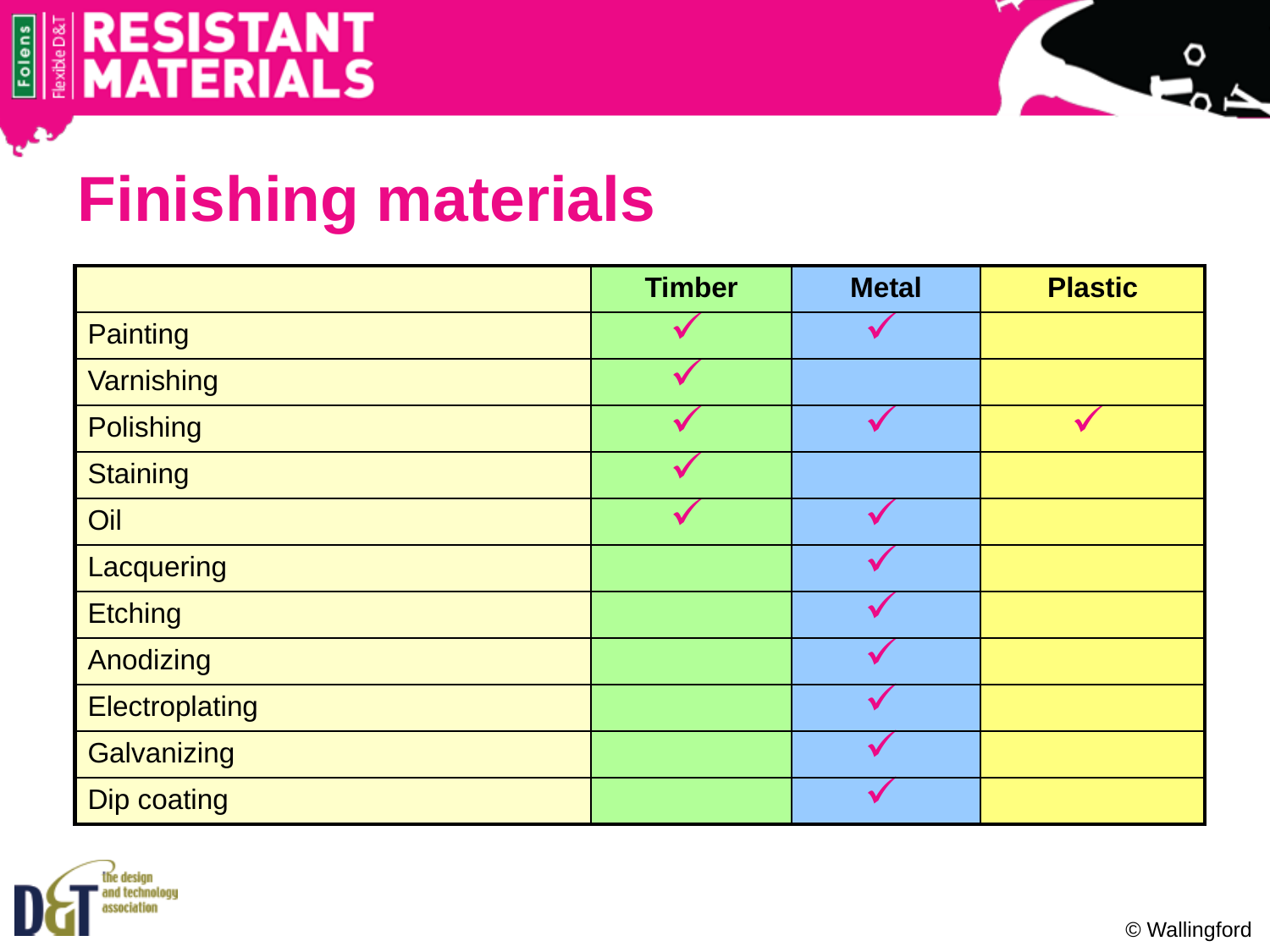

Finishing materials
|  | Timber | Metal | Plastic |
| --- | --- | --- | --- |
| Painting |  |  |  |
| Varnishing |  |  |  |
| Polishing |  |  |  |
| Staining |  |  |  |
| Oil |  |  |  |
| Lacquering |  |  |  |
| Etching |  |  |  |
| Anodizing |  |  |  |
| Electroplating |  |  |  |
| Galvanizing |  |  |  |
| Dip coating |  |  |  |
© Wallingford